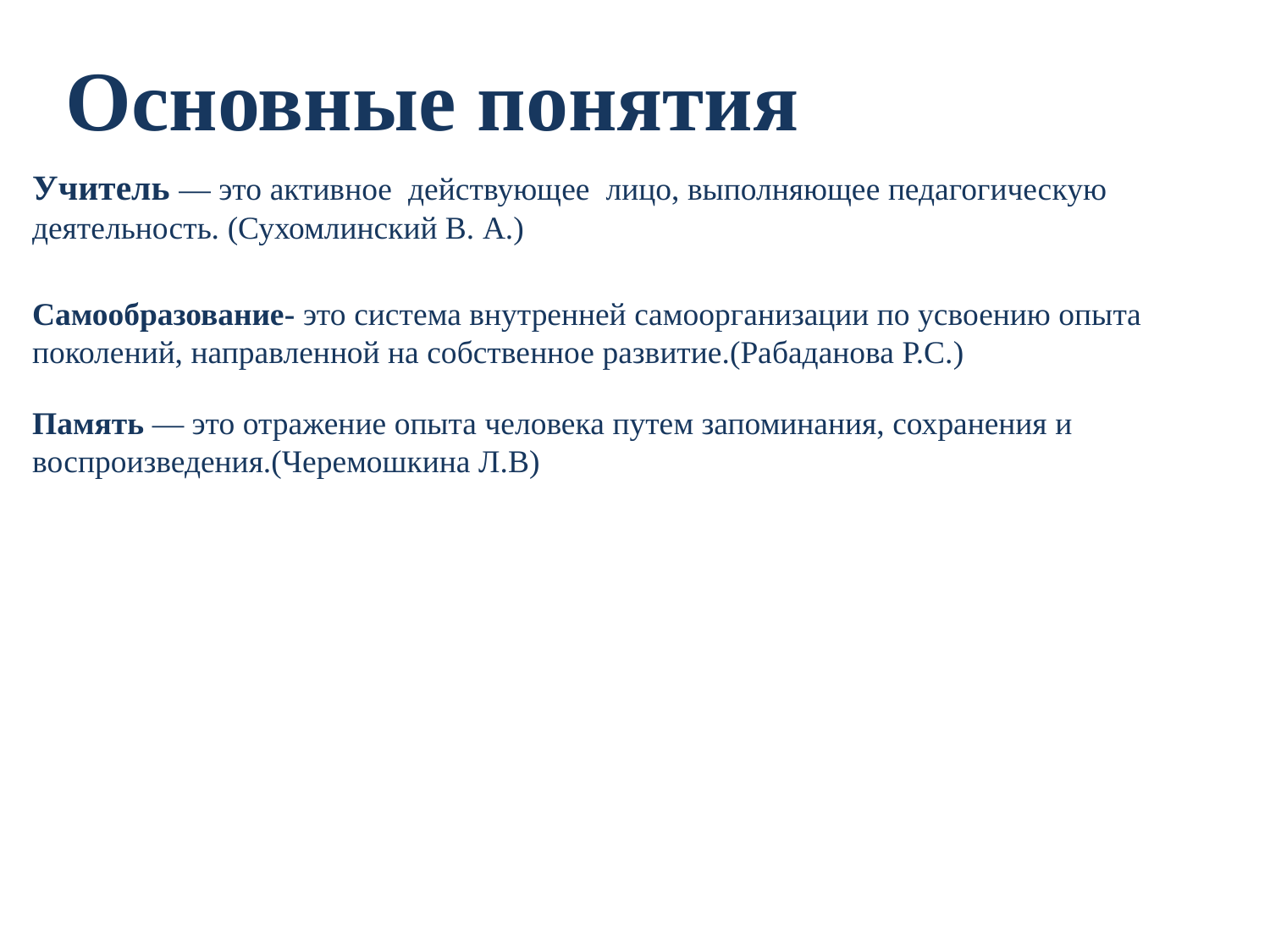

Основные понятия
Учитель — это активное  действующее  лицо, выполняющее педагогическую деятельность. (Сухомлинский В. А.)
Самообразование- это система внутренней самоорганизации по усвоению опыта поколений, направленной на собственное развитие.(Рабаданова Р.С.)
Память — это отражение опыта человека путем запоминания, сохранения и воспроизведения.(Черемошкина Л.В)